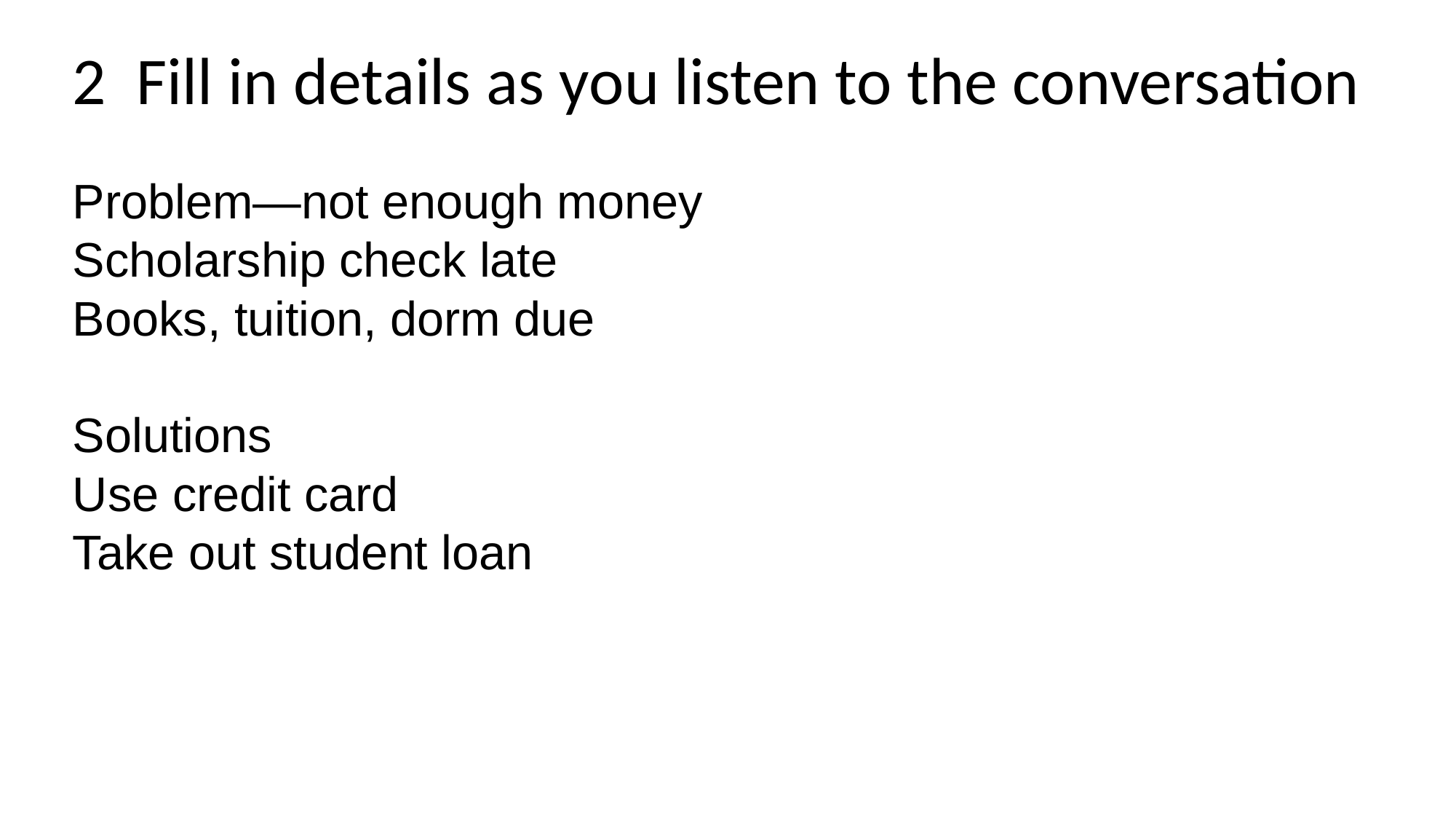

# 2  Fill in details as you listen to the conversation

Problem—not enough money
Scholarship check late
Books, tuition, dorm due

Solutions
Use credit card
Take out student loan